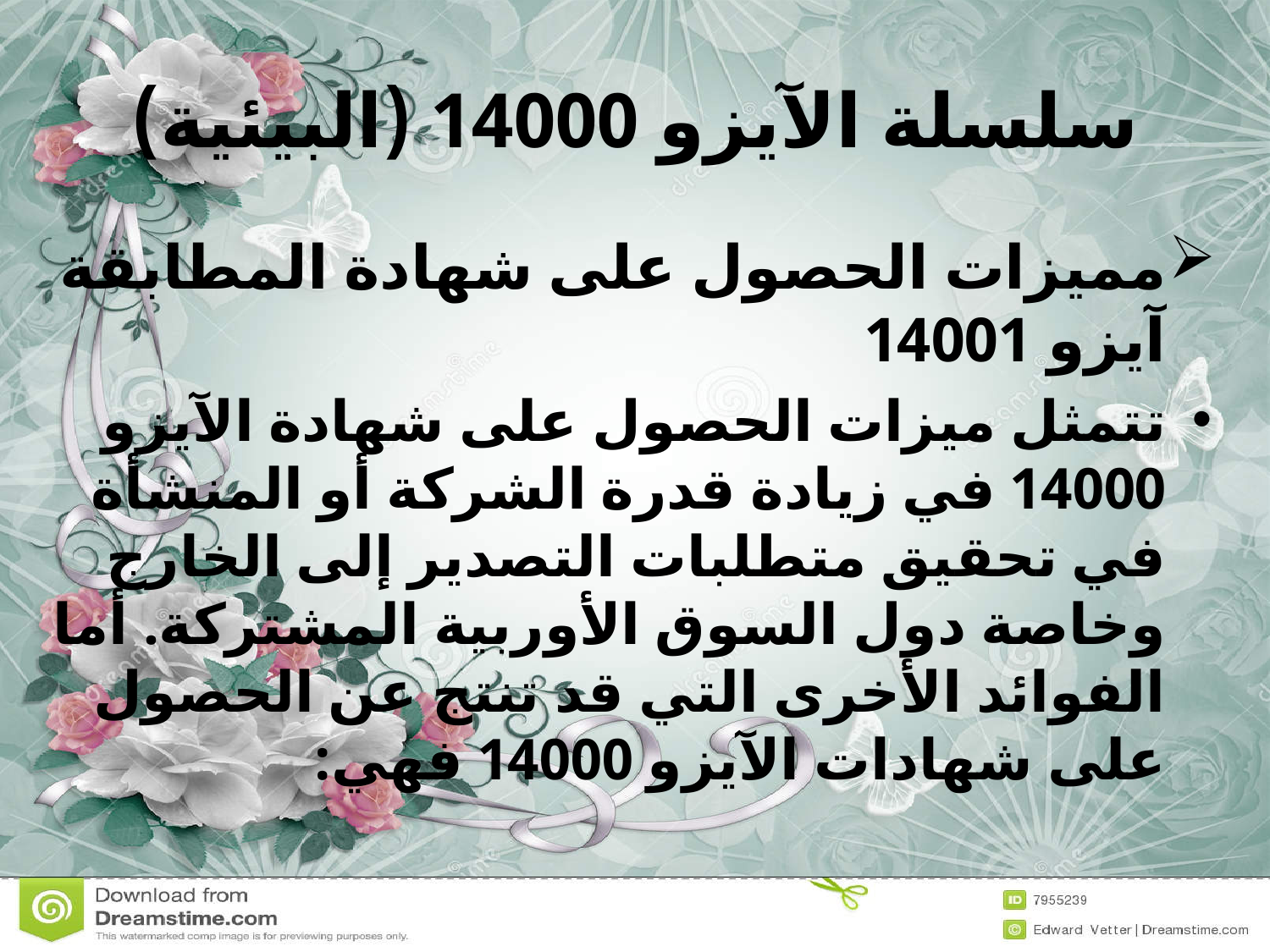

# سلسلة الآيزو 14000 (البيئية)
مميزات الحصول على شهادة المطابقة آيزو 14001
تتمثل ميزات الحصول على شهادة الآيزو 14000 في زيادة قدرة الشركة أو المنشأة في تحقيق متطلبات التصدير إلى الخارج وخاصة دول السوق الأوربية المشتركة. أما الفوائد الأخرى التي قد تنتج عن الحصول على شهادات الآيزو 14000 فهي: